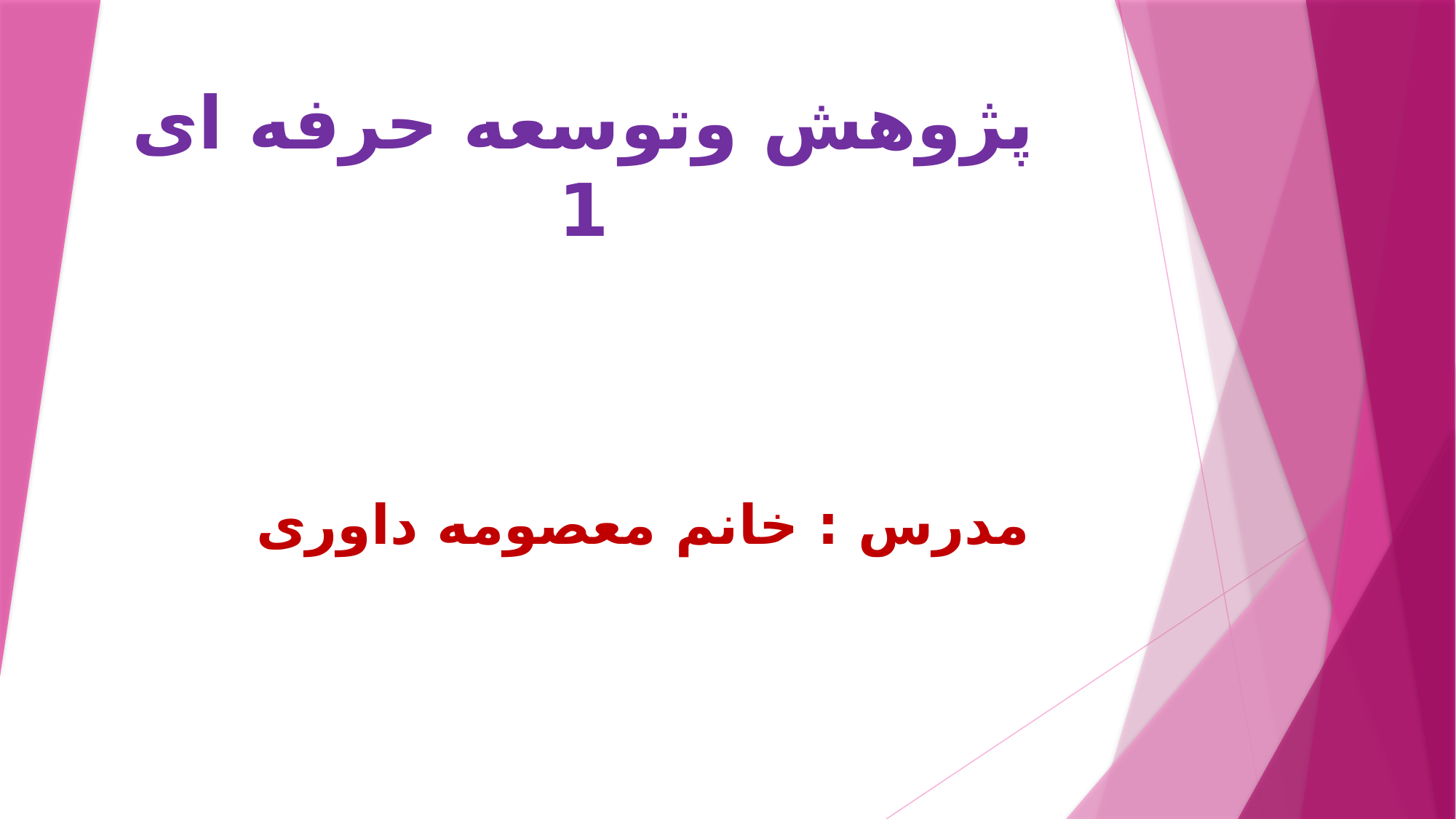

# پژوهش وتوسعه حرفه ای 1
مدرس : خانم معصومه داوری